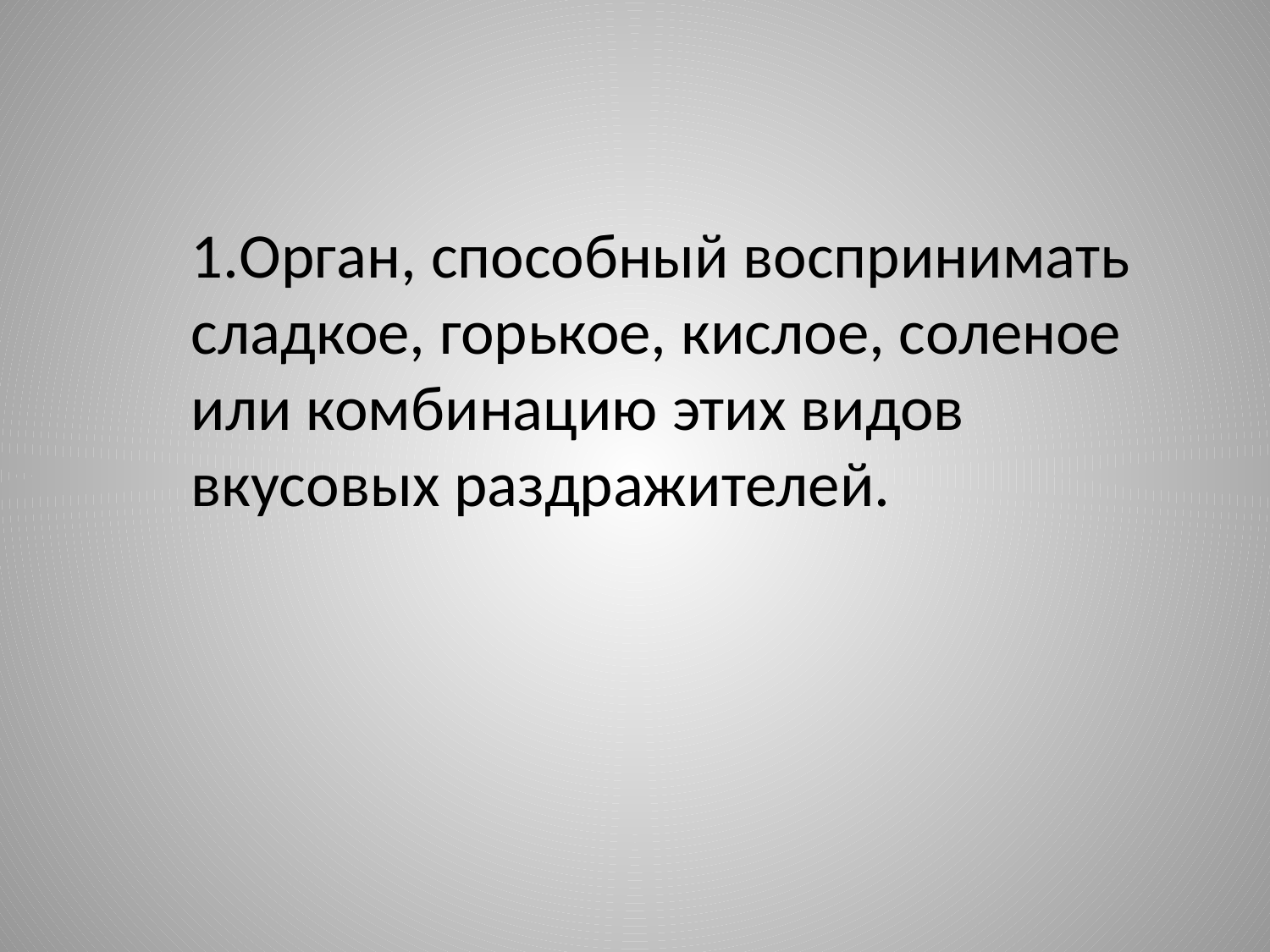

#
1.Орган, способный воспринимать сладкое, горькое, кислое, соленое или комбинацию этих видов вкусовых раздражителей.